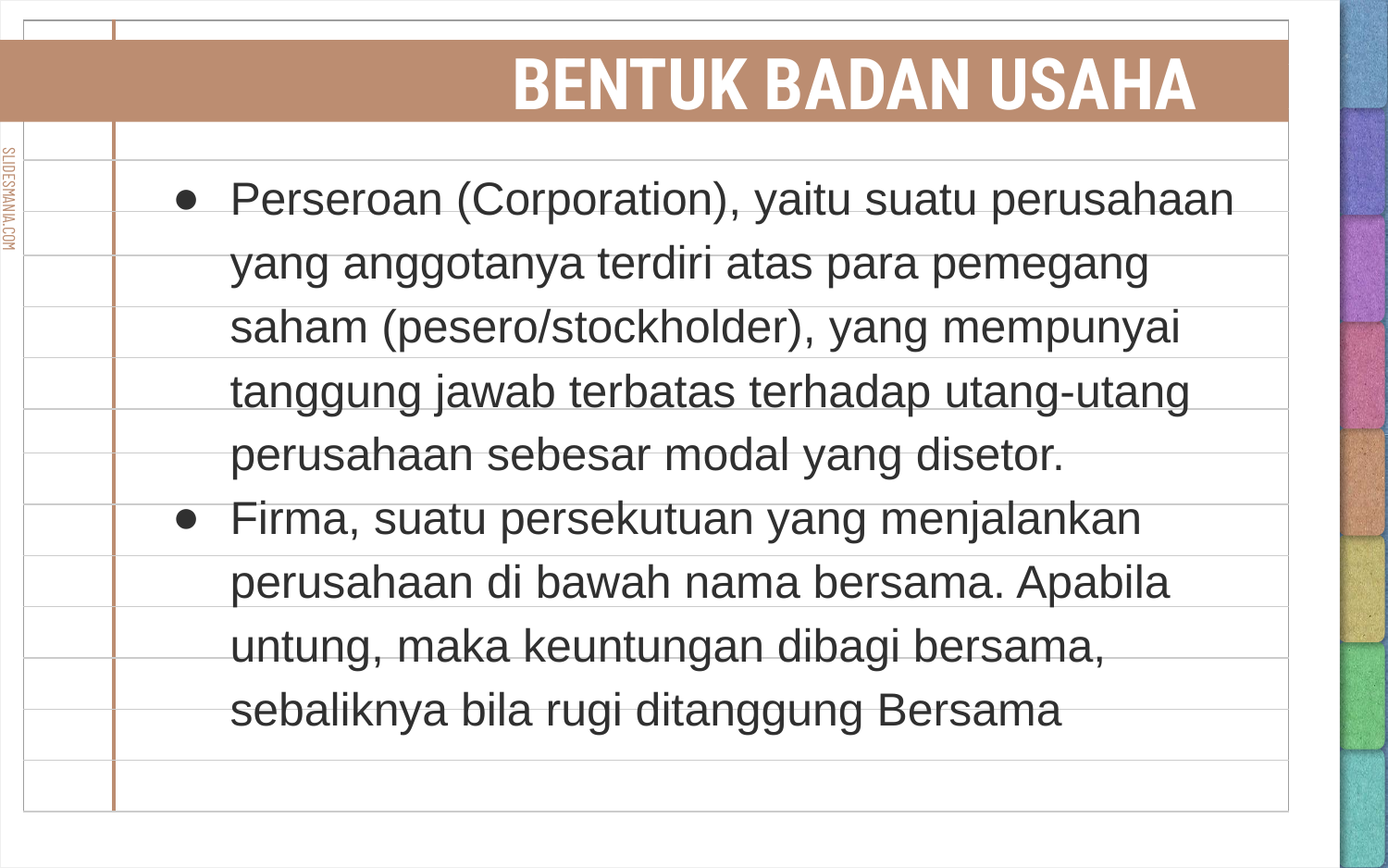

# BENTUK BADAN USAHA
Perseroan (Corporation), yaitu suatu perusahaan yang anggotanya terdiri atas para pemegang saham (pesero/stockholder), yang mempunyai tanggung jawab terbatas terhadap utang-utang perusahaan sebesar modal yang disetor.
Firma, suatu persekutuan yang menjalankan perusahaan di bawah nama bersama. Apabila untung, maka keuntungan dibagi bersama, sebaliknya bila rugi ditanggung Bersama